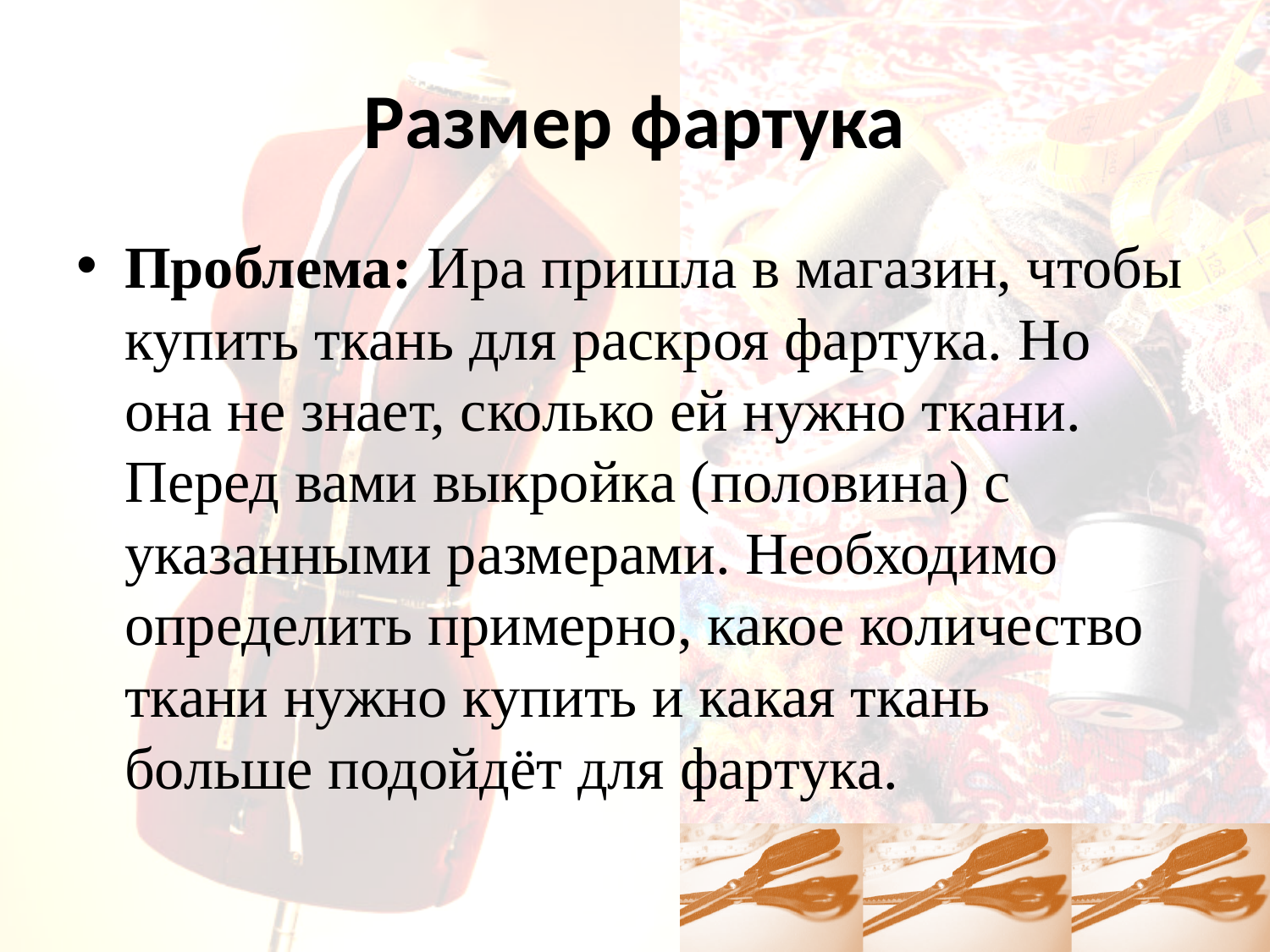

# Размер фартука
Проблема: Ира пришла в магазин, чтобы купить ткань для раскроя фартука. Но она не знает, сколько ей нужно ткани. Перед вами выкройка (половина) с указанными размерами. Необходимо определить примерно, какое количество ткани нужно купить и какая ткань больше подойдёт для фартука.